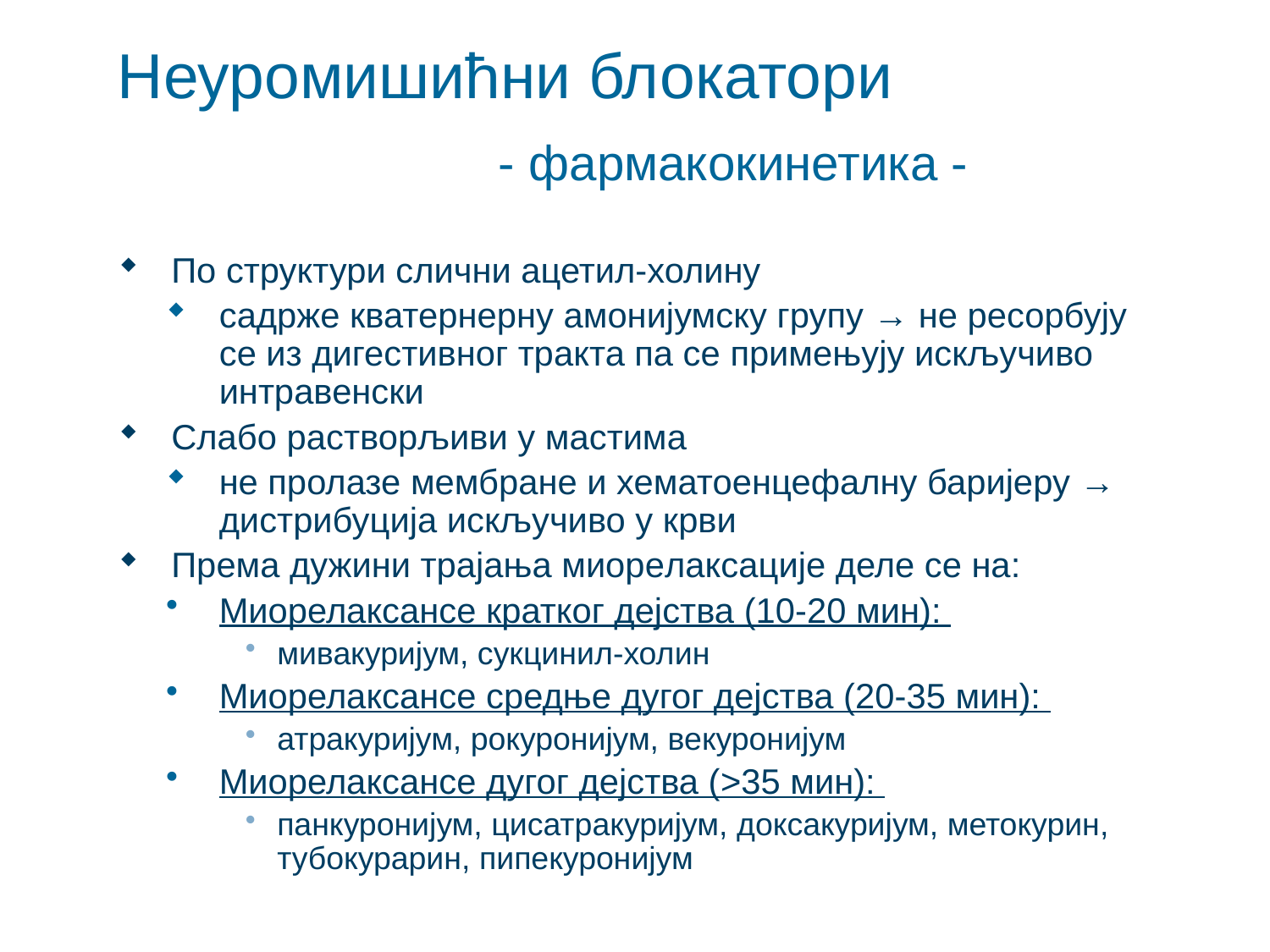

# Неуромишићни блокатори                                   - фармакокинетика -
По структури слични ацетил-холину
садрже кватернерну амонијумску групу → не ресорбују се из дигестивног тракта па се примењују искључиво интравенски
Слабо растворљиви у мастима
не пролазе мембране и хематоенцефалну баријеру → дистрибуција искључиво у крви
Према дужини трајања миорелаксације деле се на:
Миорелаксансе кратког дејства (10-20 мин):
мивакуријум, сукцинил-холин
Миорелаксансе средње дугог дејства (20-35 мин):
атракуријум, рокуронијум, векуронијум
Миорелаксансе дугог дејства (>35 мин):
панкуронијум, цисатракуријум, доксакуријум, метокурин, тубокурарин, пипекуронијум